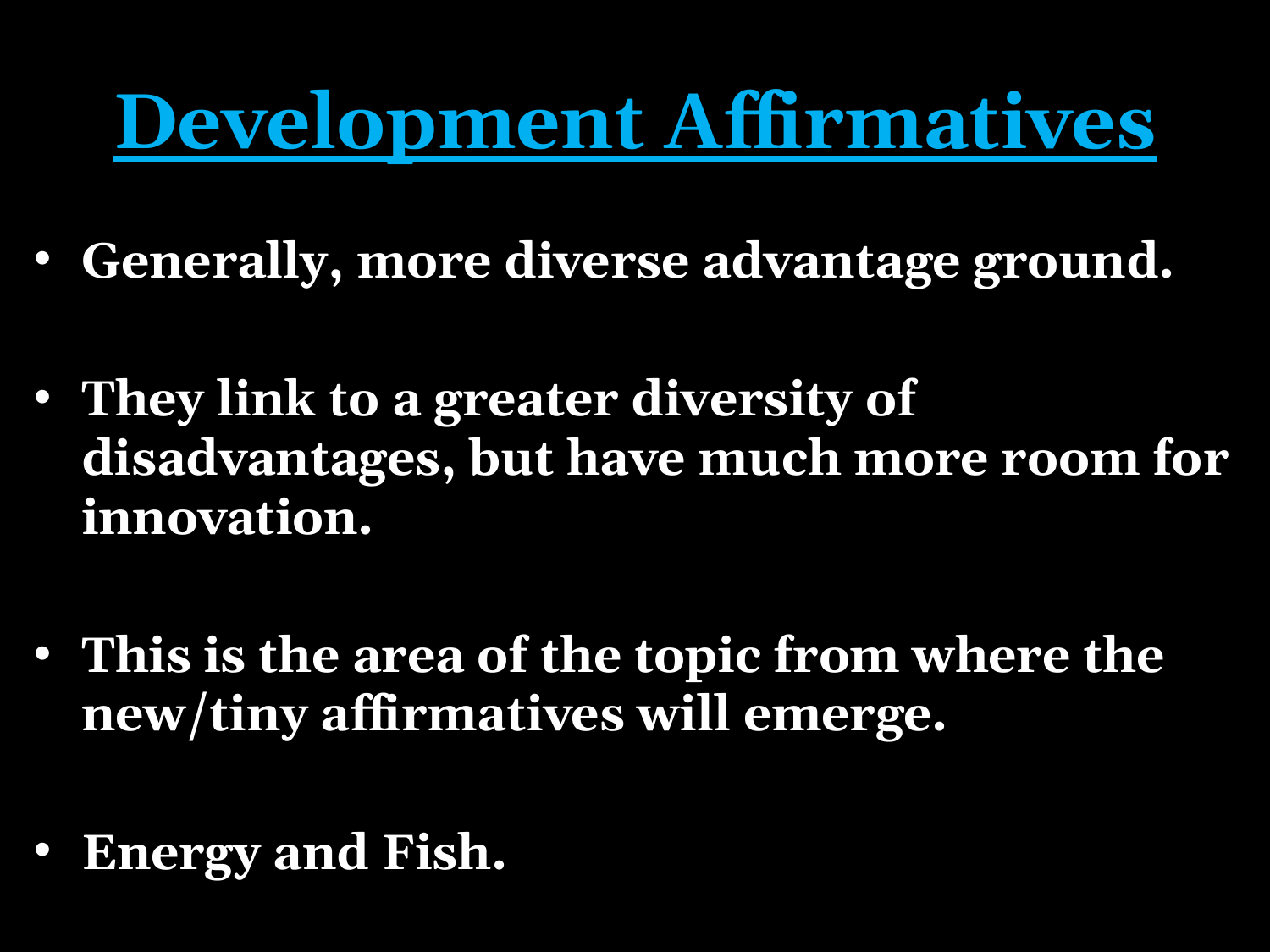

# Development Affirmatives
Generally, more diverse advantage ground.

They link to a greater diversity of disadvantages, but have much more room for innovation.

This is the area of the topic from where the new/tiny affirmatives will emerge.

Energy and Fish.